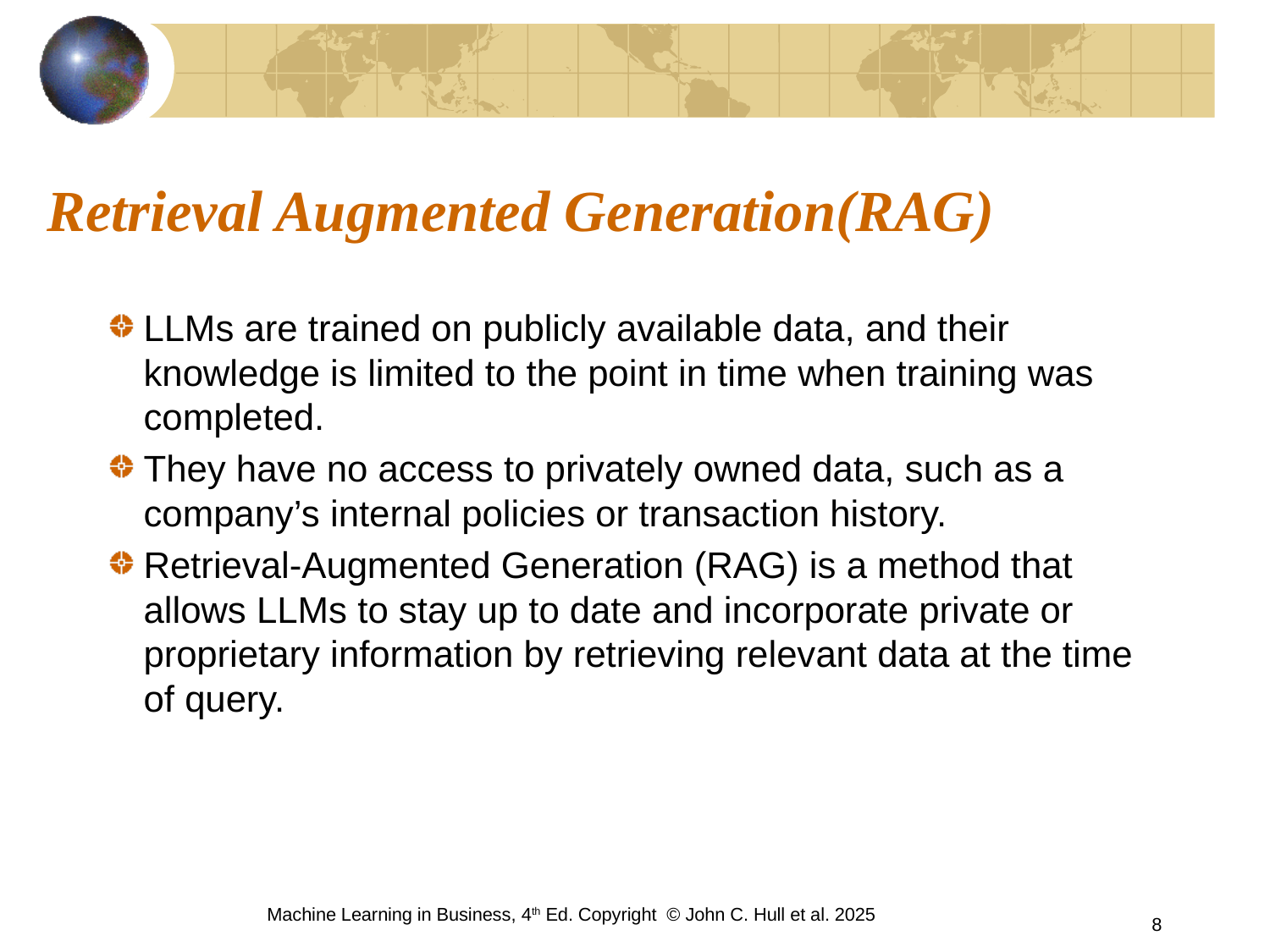

# Retrieval Augmented Generation(RAG)
LLMs are trained on publicly available data, and their knowledge is limited to the point in time when training was completed.
They have no access to privately owned data, such as a company’s internal policies or transaction history.
Retrieval-Augmented Generation (RAG) is a method that allows LLMs to stay up to date and incorporate private or proprietary information by retrieving relevant data at the time of query.
Machine Learning in Business, 4th Ed. Copyright  © John C. Hull et al. 2025
8